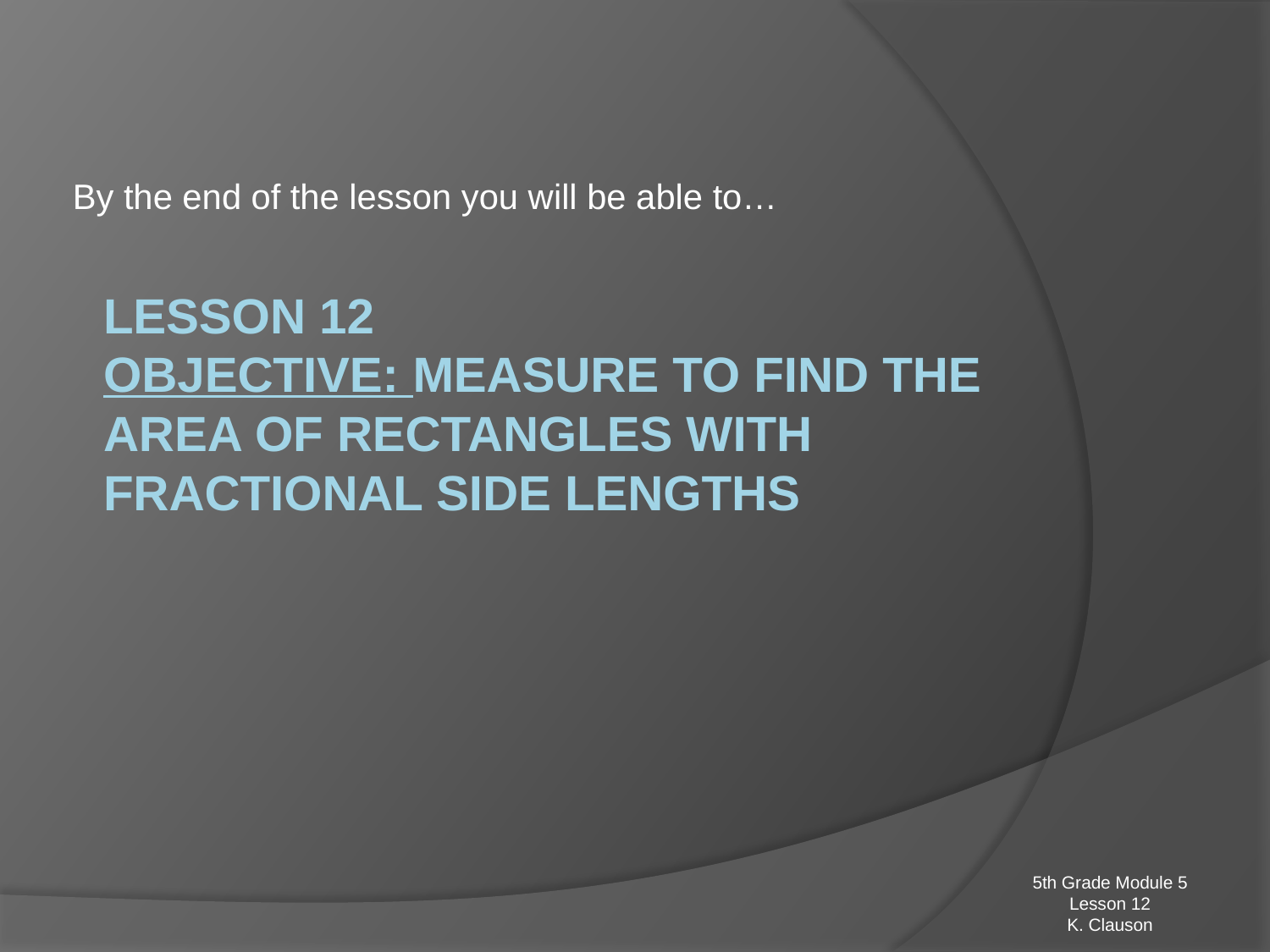

By the end of the lesson you will be able to…
# Lesson 12 Objective: MEASURE TO FIND THE AREA OF RECTANGLES WITH FRACTIONAL SIDE LENGTHS
5th Grade Module 5
Lesson 12
K. Clauson